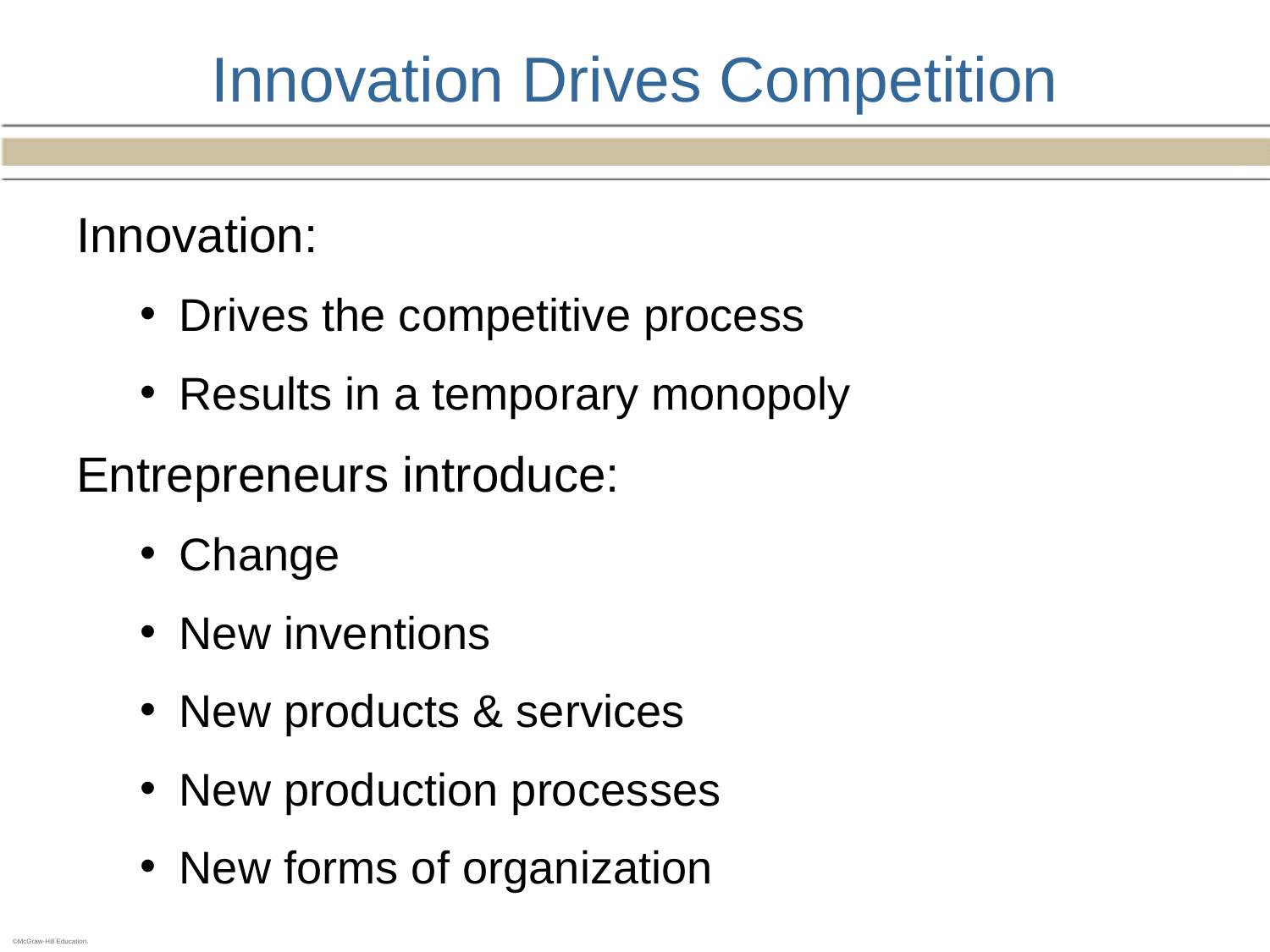

# Innovation Drives Competition
Innovation:
Drives the competitive process
Results in a temporary monopoly
Entrepreneurs introduce:
Change
New inventions
New products & services
New production processes
New forms of organization